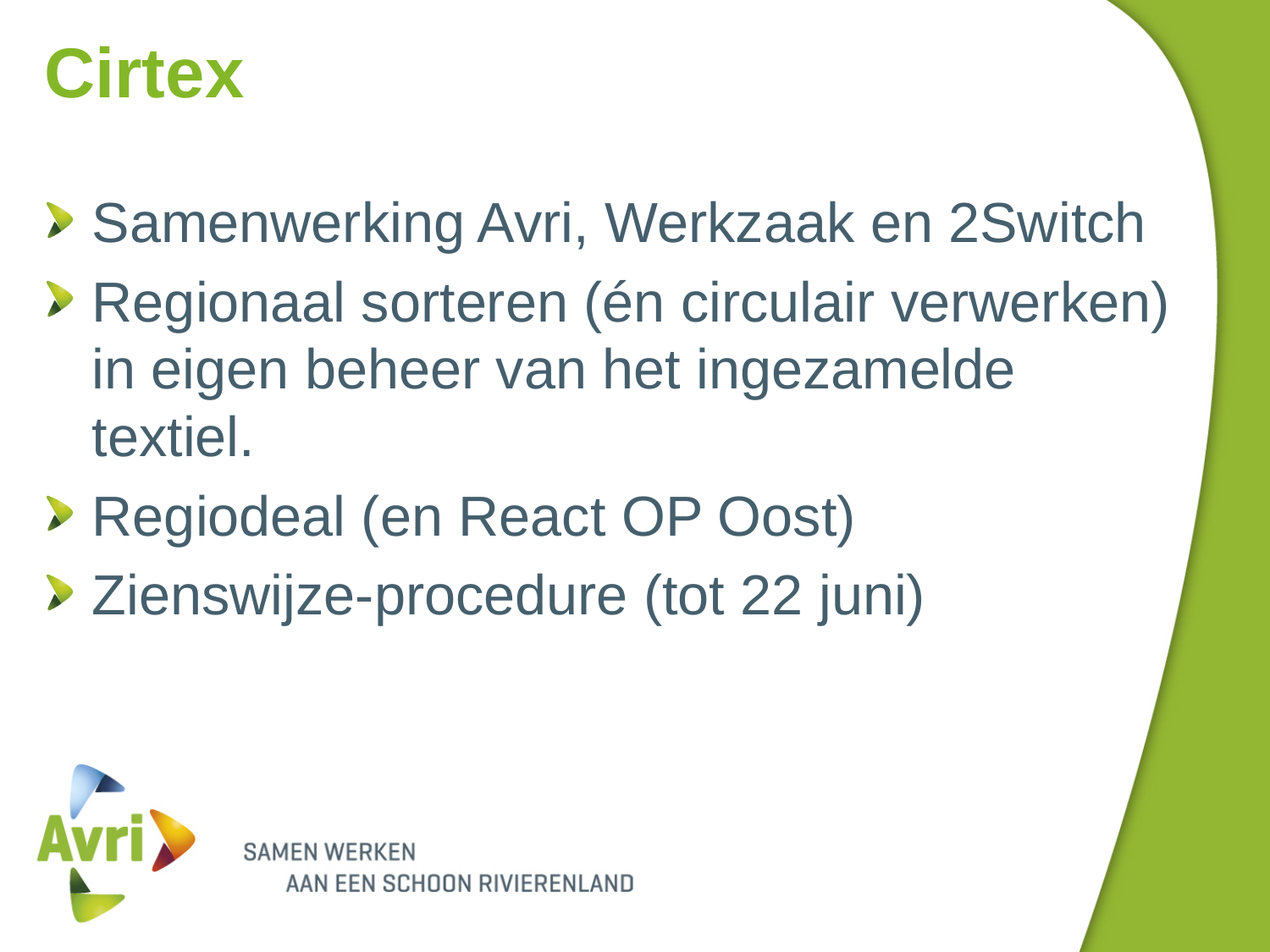

# Cirtex
Samenwerking Avri, Werkzaak en 2Switch
Regionaal sorteren (én circulair verwerken) in eigen beheer van het ingezamelde textiel.
Regiodeal (en React OP Oost)
Zienswijze-procedure (tot 22 juni)